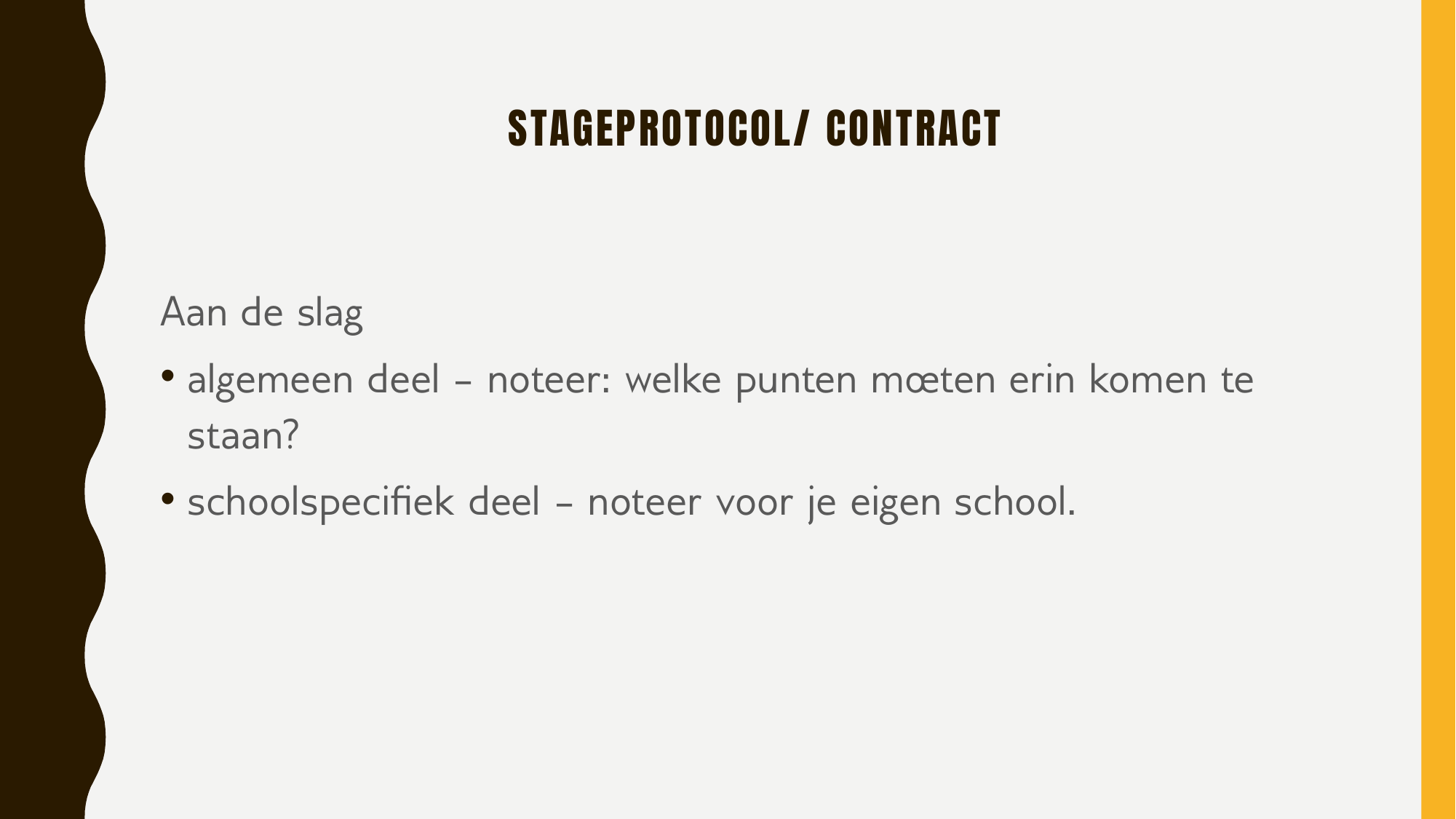

# Stageprotocol/ contract
Aan de slag
algemeen deel – noteer: welke punten moeten erin komen te staan?
schoolspecifiek deel – noteer voor je eigen school.